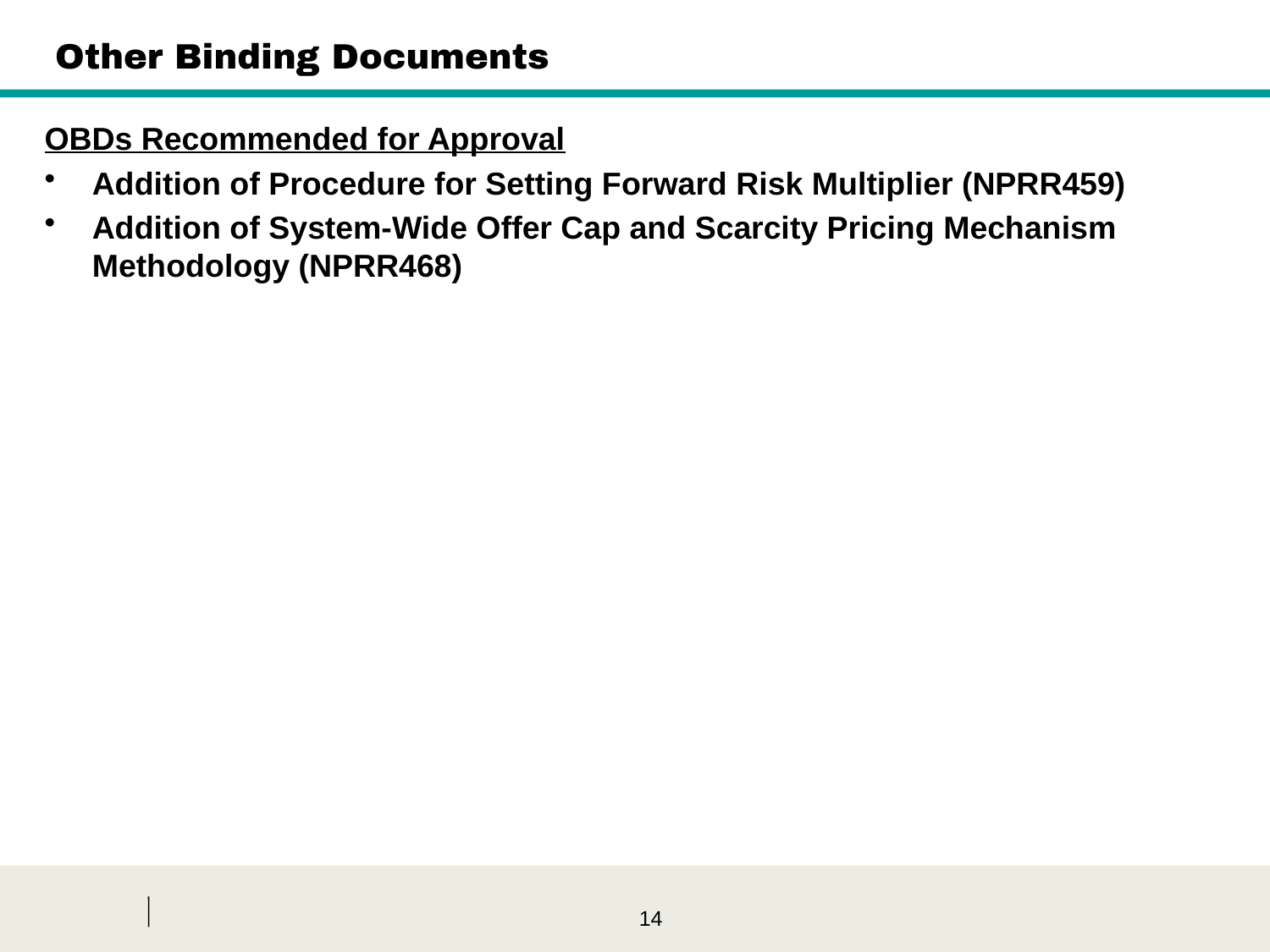

Other Binding Documents
OBDs Recommended for Approval
Addition of Procedure for Setting Forward Risk Multiplier (NPRR459)
Addition of System-Wide Offer Cap and Scarcity Pricing Mechanism Methodology (NPRR468)